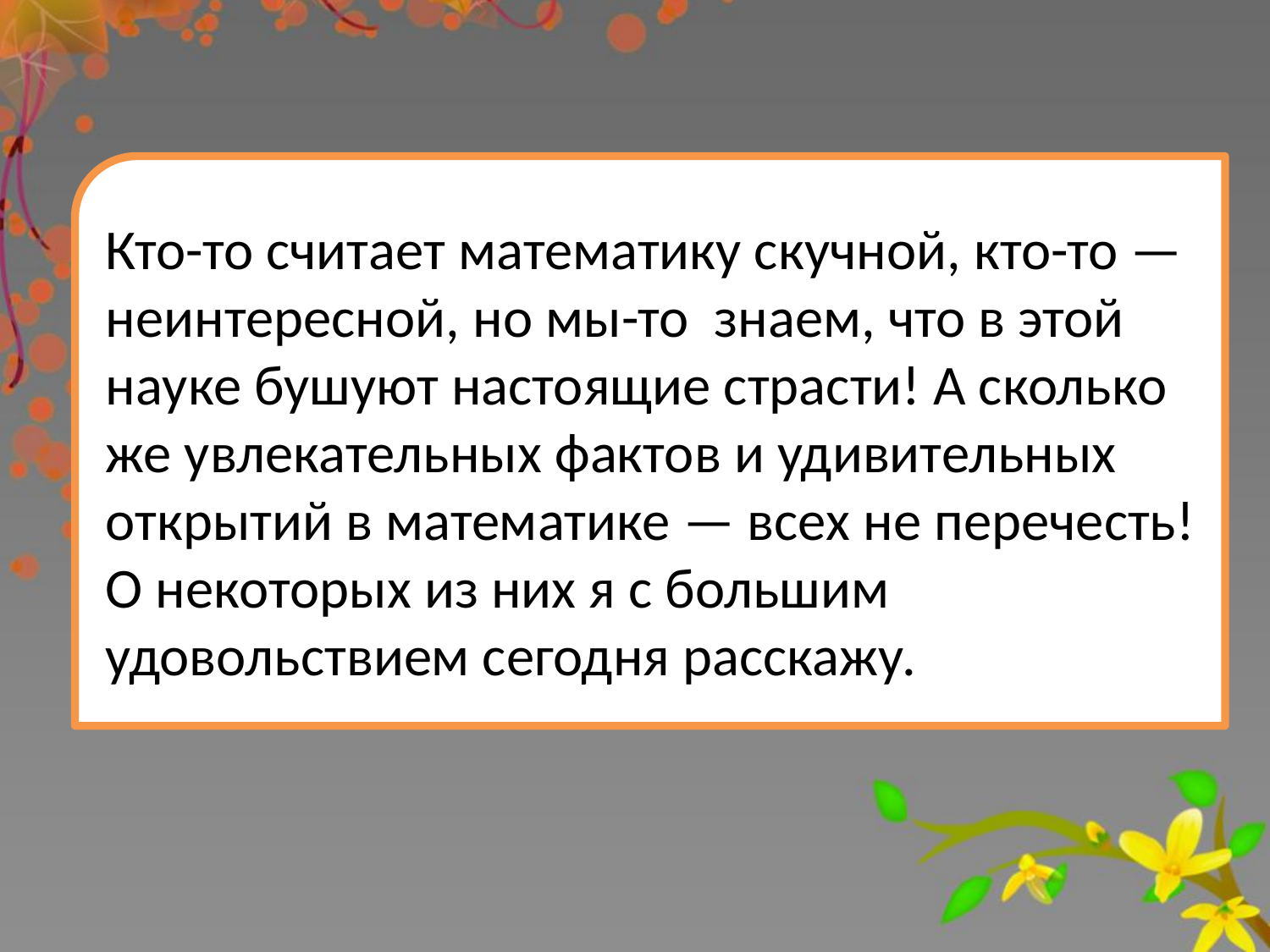

Кто-то считает математику скучной, кто-то — неинтересной, но мы-то  знаем, что в этой науке бушуют настоящие страсти! А сколько же увлекательных фактов и удивительных открытий в математике — всех не перечесть!
О некоторых из них я с большим удовольствием сегодня расскажу.